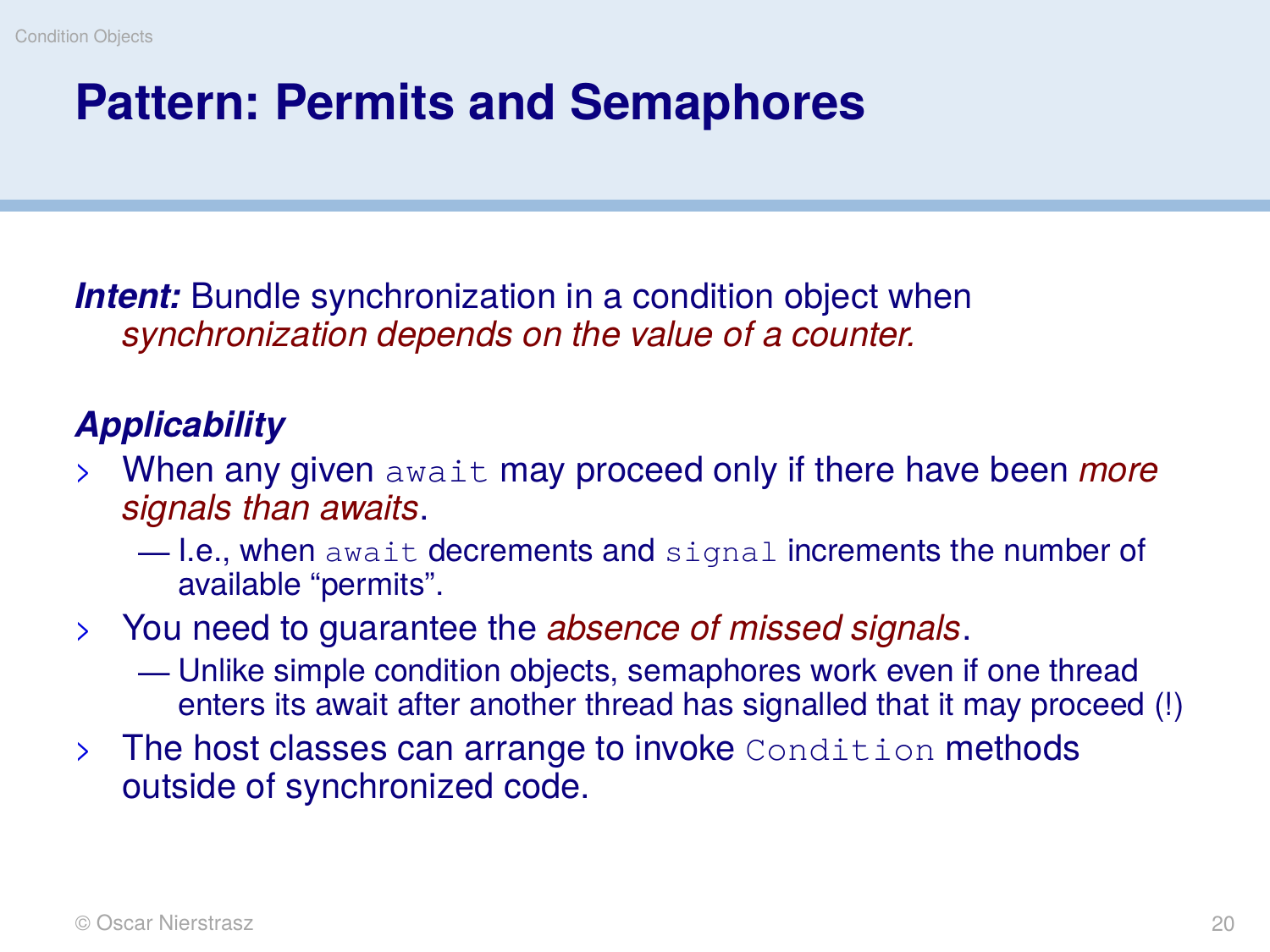

Condition Objects
# Pattern: Permits and Semaphores
Intent: Bundle synchronization in a condition object when synchronization depends on the value of a counter.

Applicability
When any given await may proceed only if there have been more signals than awaits.
I.e., when await decrements and signal increments the number of available “permits”.
You need to guarantee the absence of missed signals.
Unlike simple condition objects, semaphores work even if one thread enters its await after another thread has signalled that it may proceed (!)
The host classes can arrange to invoke Condition methods outside of synchronized code.
© Oscar Nierstrasz
20